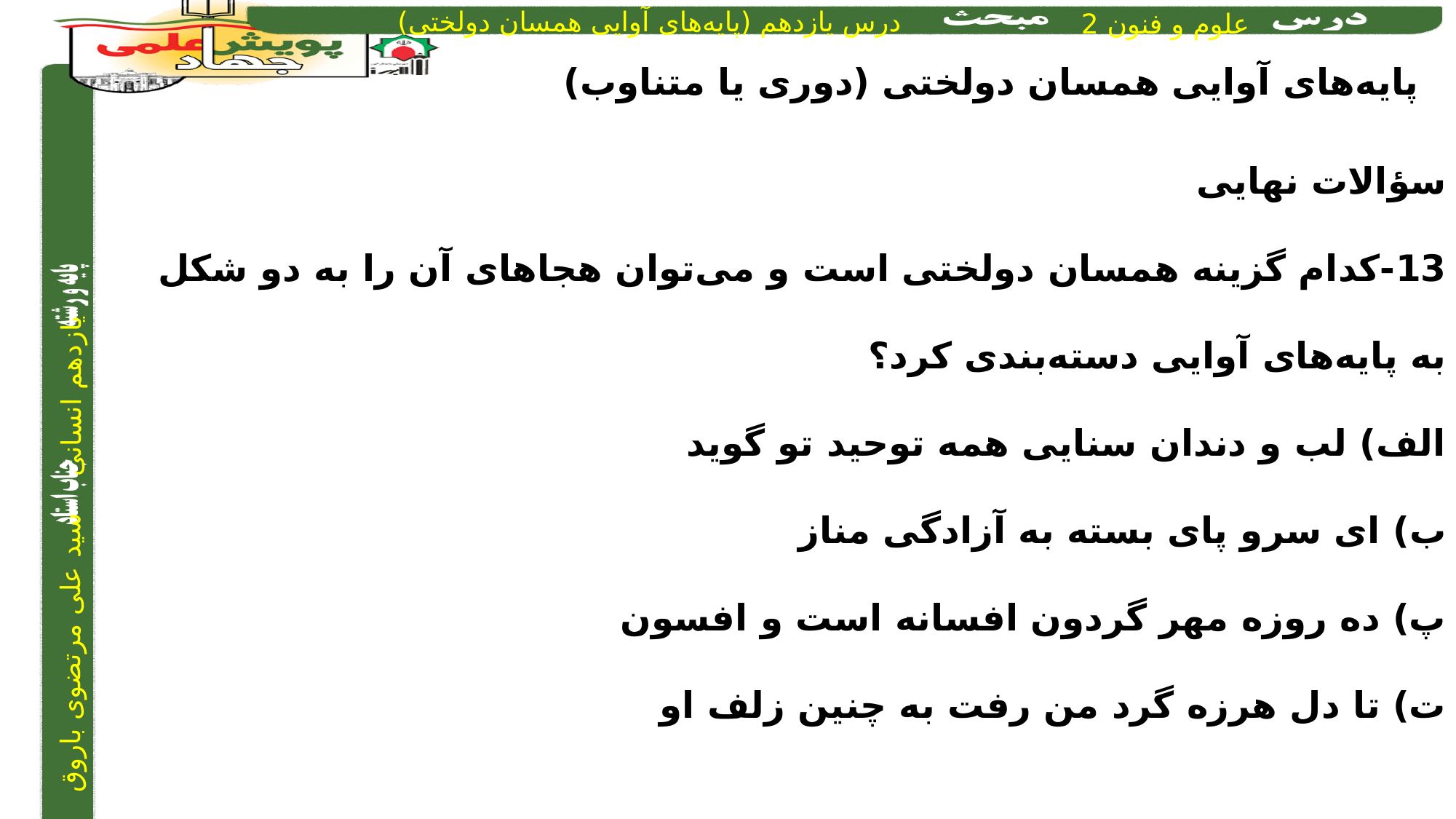

پایه‌های آوایی همسان دولختی (دوری یا متناوب)
سؤالات نهایی
13-کدام گزینه همسان دولختی است و می‌توان هجاهای آن را به دو شکل به پایه‌های آوایی دسته‌بندی کرد؟
الف) لب و دندان سنایی همه توحید تو گوید
ب) ای سرو پای بسته به آزادگی مناز
پ) ده روزه مهر گردون افسانه است و افسون
ت) تا دل هرزه گرد من رفت به چنین زلف او